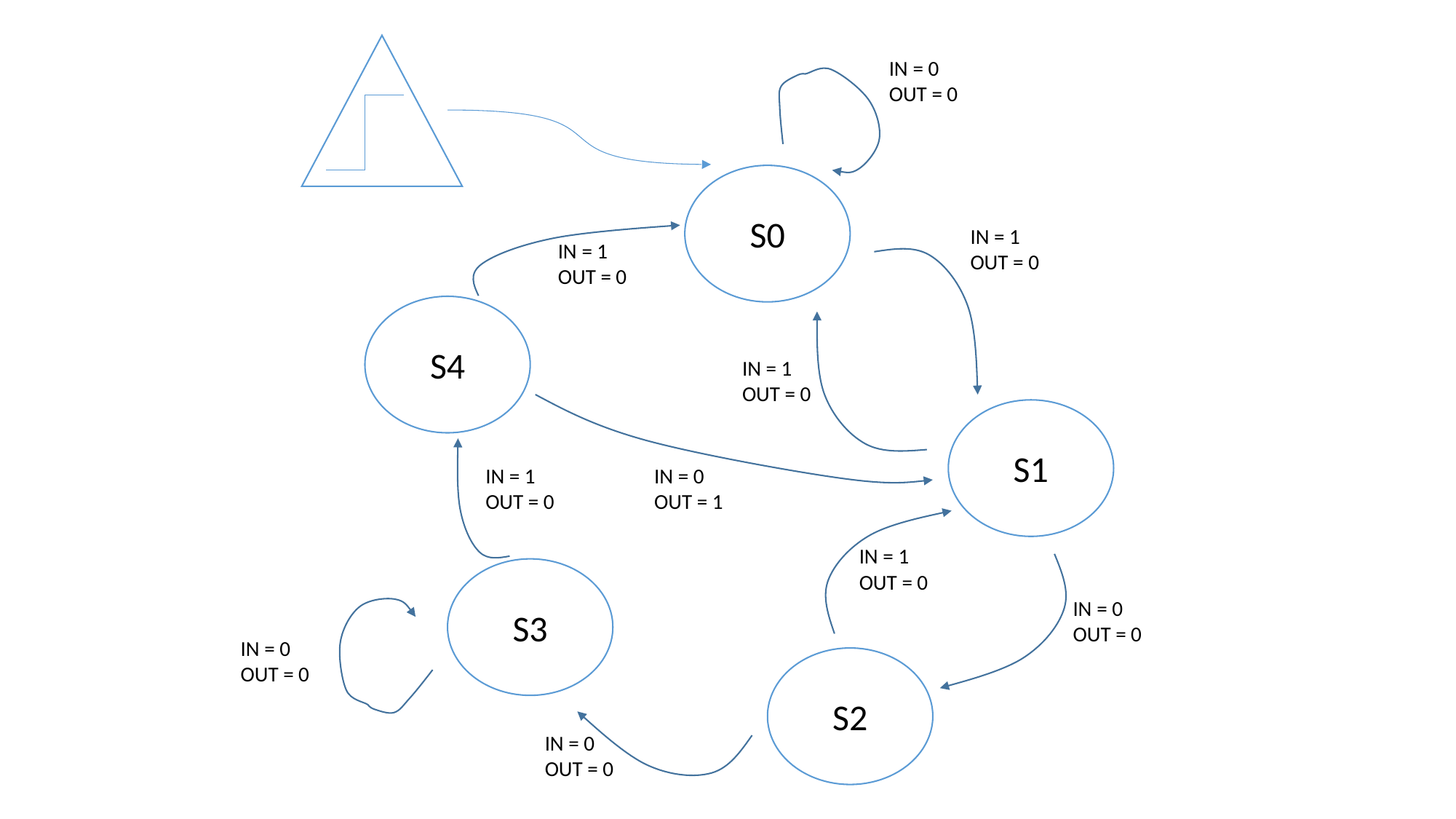

IN = 0
OUT = 0

S0
IN = 1
OUT = 0
IN = 1
OUT = 0

S4

IN = 1
OUT = 0

S1

IN = 1
OUT = 0
IN = 0
OUT = 1

IN = 1
OUT = 0

S3
IN = 0
OUT = 0

IN = 0
OUT = 0
S2

IN = 0
OUT = 0